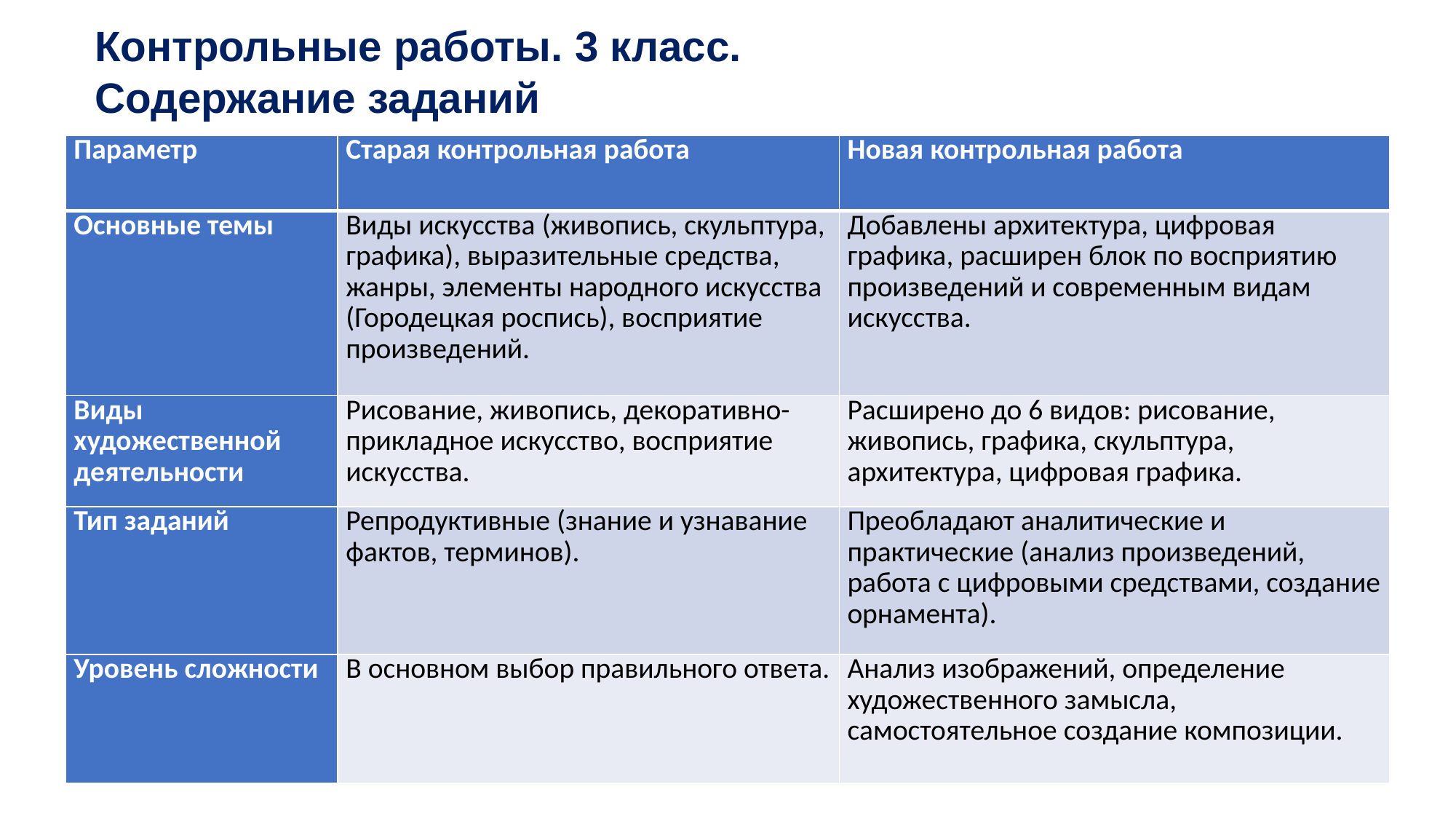

Контрольные работы. 3 класс.
Содержание заданий
| Параметр | Старая контрольная работа | Новая контрольная работа |
| --- | --- | --- |
| Основные темы | Виды искусства (живопись, скульптура, графика), выразительные средства, жанры, элементы народного искусства (Городецкая роспись), восприятие произведений. | Добавлены архитектура, цифровая графика, расширен блок по восприятию произведений и современным видам искусства. |
| Виды художественной деятельности | Рисование, живопись, декоративно-прикладное искусство, восприятие искусства. | Расширено до 6 видов: рисование, живопись, графика, скульптура, архитектура, цифровая графика. |
| Тип заданий | Репродуктивные (знание и узнавание фактов, терминов). | Преобладают аналитические и практические (анализ произведений, работа с цифровыми средствами, создание орнамента). |
| Уровень сложности | В основном выбор правильного ответа. | Анализ изображений, определение художественного замысла, самостоятельное создание композиции. |